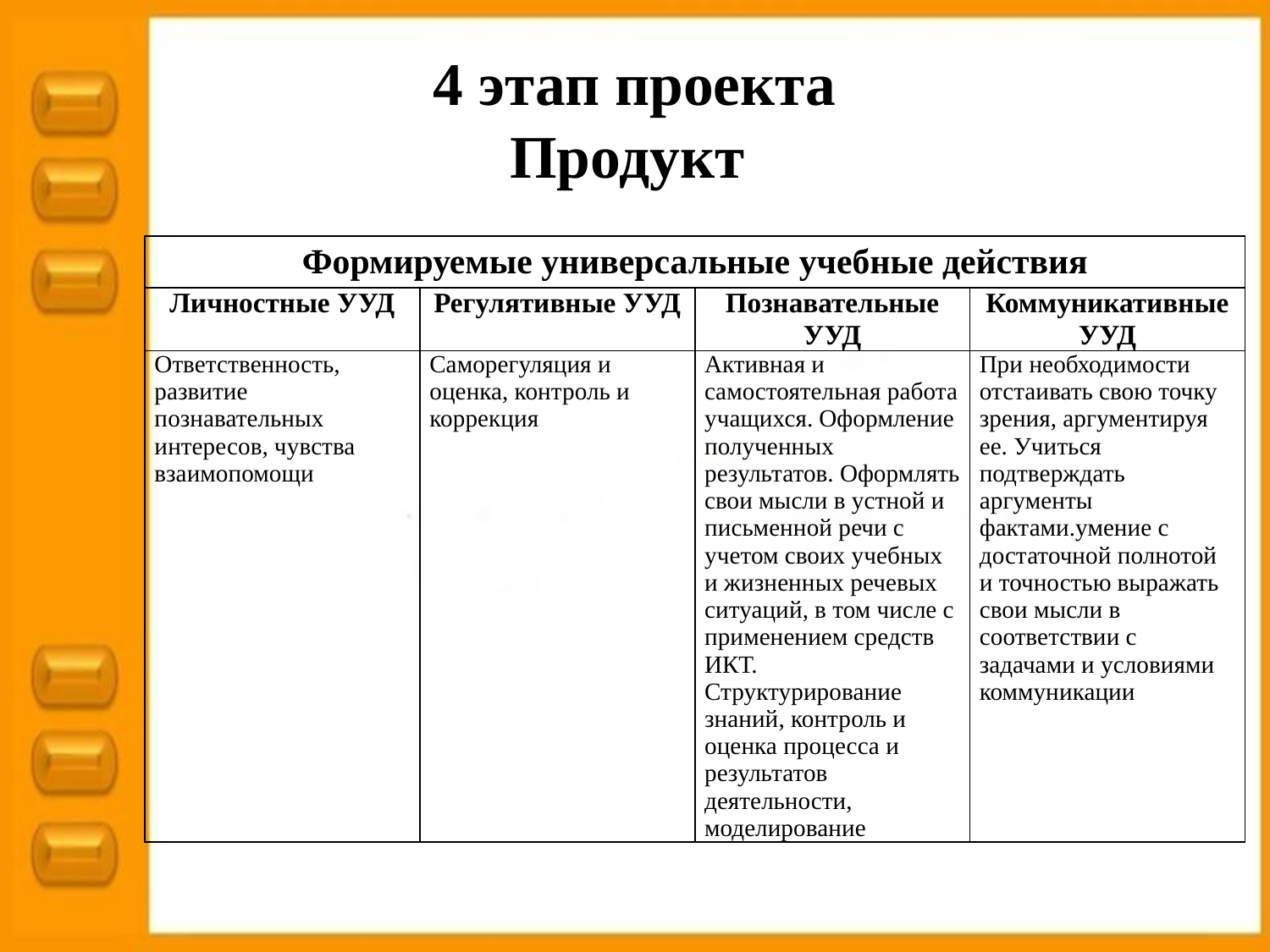

# 4 этап проекта Продукт
| Формируемые универсальные учебные действия |  |  |  |
| --- | --- | --- | --- |
| Личностные УУД | Регулятивные УУД | Познавательные УУД | Коммуникативные УУД |
| Ответственность, развитие познавательных интересов, чувства взаимопомощи | Саморегуляция и оценка, контроль и коррекция | Активная и самостоятельная работа учащихся. Оформление полученных результатов. Оформлять свои мысли в устной и письменной речи с учетом своих учебных и жизненных речевых ситуаций, в том числе с применением средств ИКТ. Структурирование знаний, контроль и оценка процесса и результатов деятельности, моделирование | При необходимости отстаивать свою точку зрения, аргументируя ее. Учиться подтверждать аргументы фактами.умение с достаточной полнотой и точностью выражать свои мысли в соответствии с задачами и условиями коммуникации |